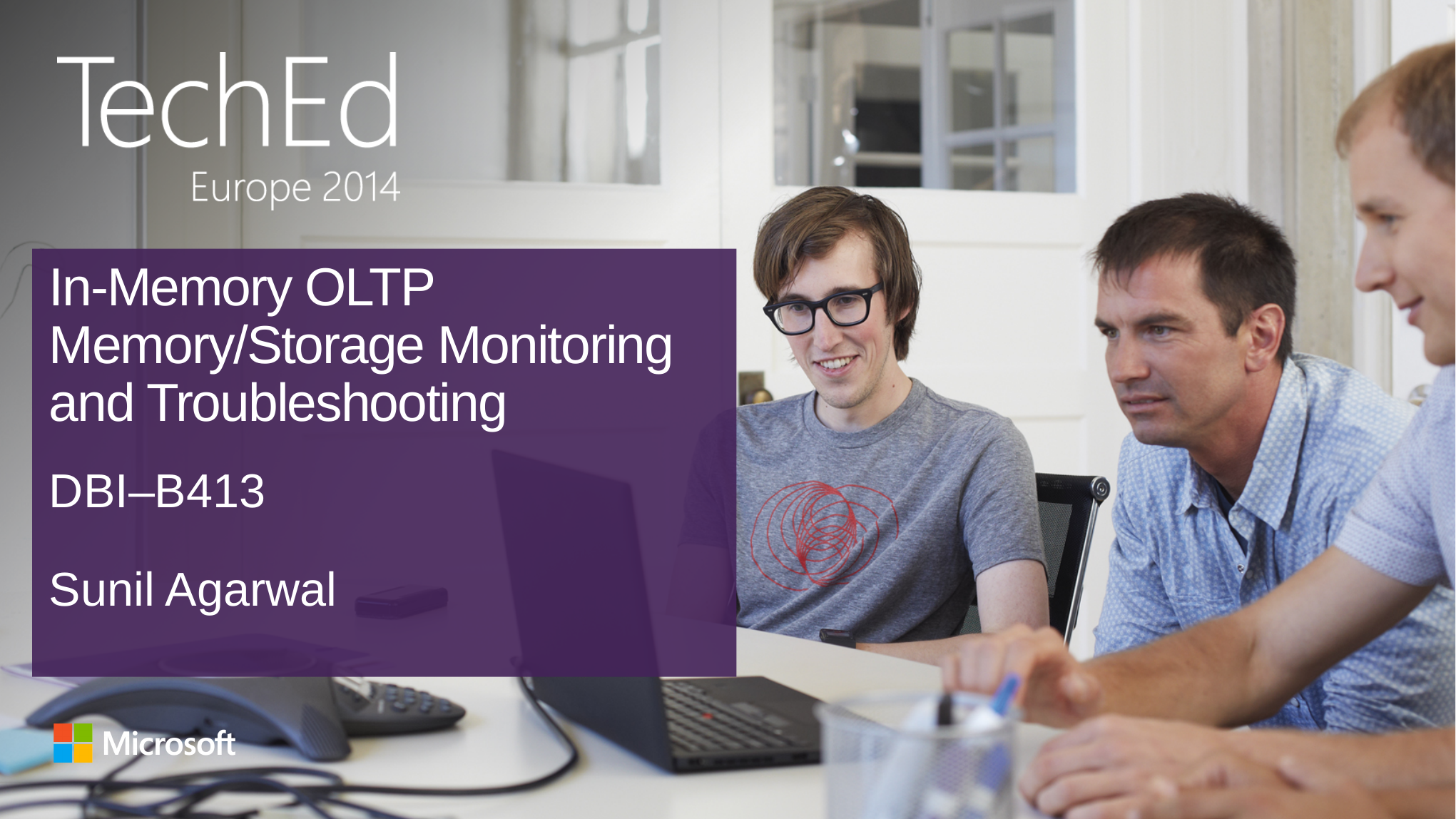

# In-Memory OLTP Memory/Storage Monitoring and Troubleshooting

DBI–B413
Sunil Agarwal